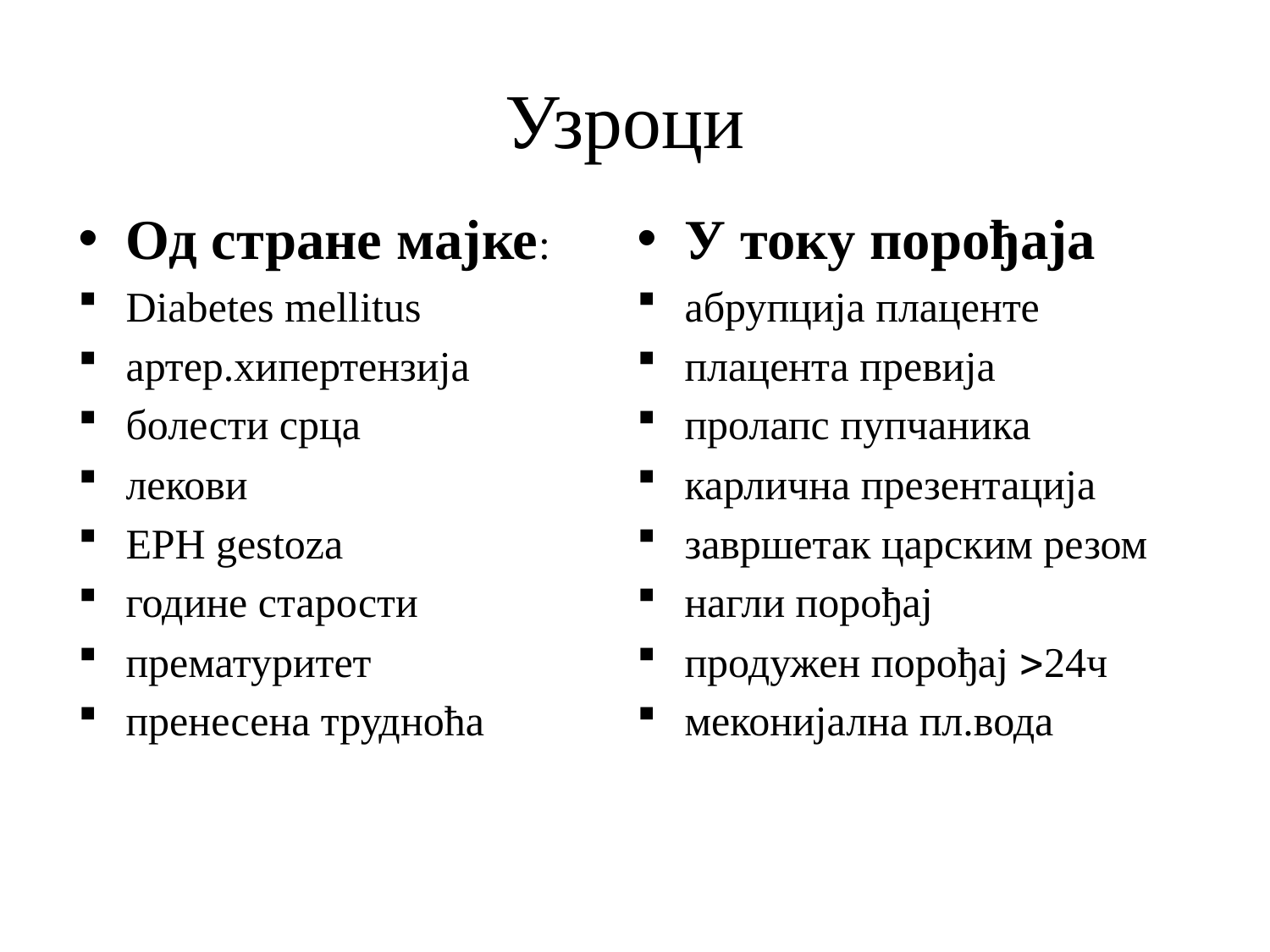

# Узроци
Од стране мајке:
Diabetes mellitus
артер.хипертензија
болести срца
лекови
EPH gestoza
године старости
прематуритет
пренесена трудноћа
У току порођаја
абрупција плаценте
плацента превија
пролапс пупчаника
карлична презентација
завршетак царским резом
нагли порођај
продужен порођај >24ч
меконијална пл.вода